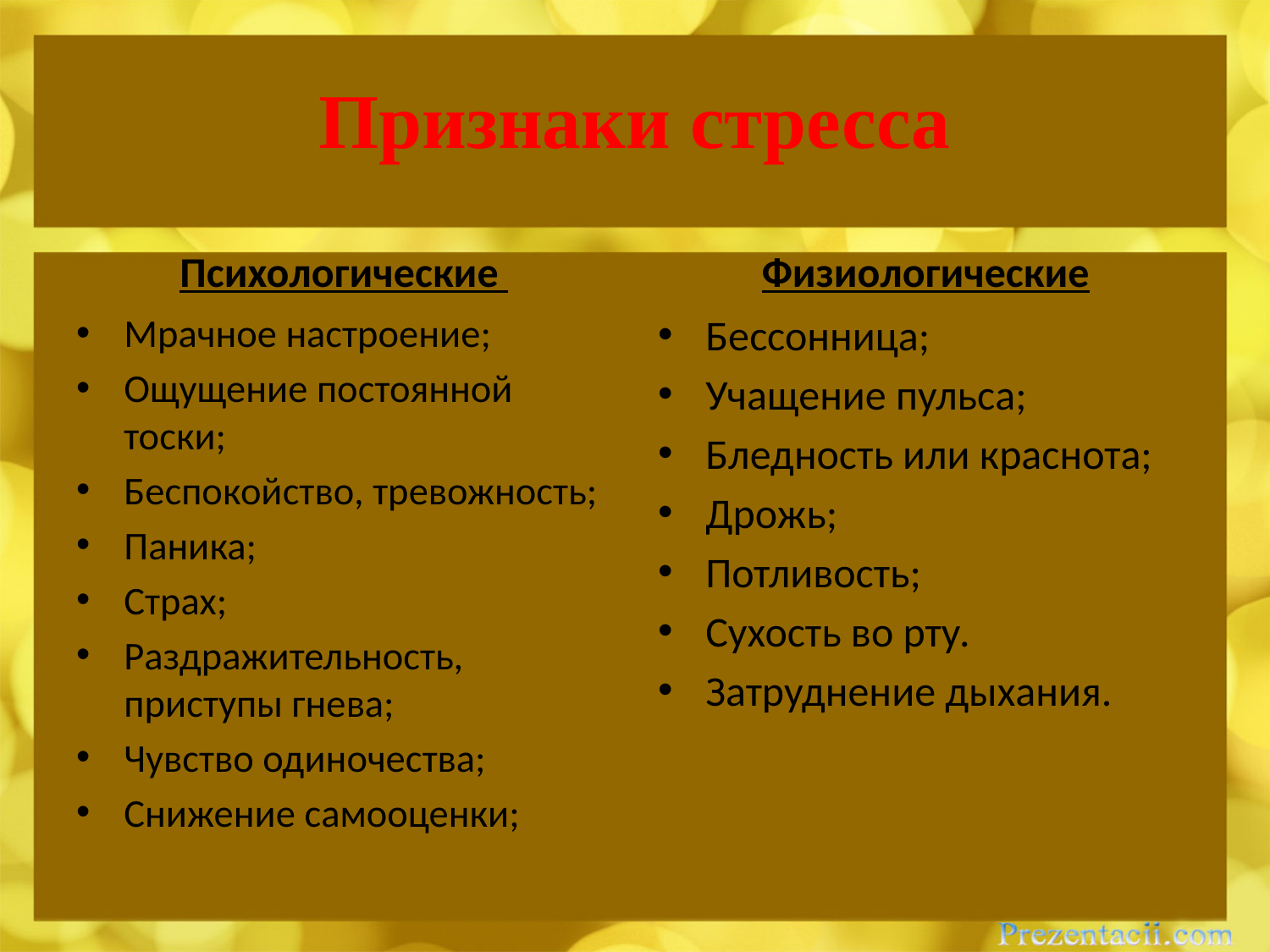

# Признаки стресса
Психологические
Физиологические
Мрачное настроение;
Ощущение постоянной тоски;
Беспокойство, тревожность;
Паника;
Страх;
Раздражительность, приступы гнева;
Чувство одиночества;
Снижение самооценки;

Бессонница;
Учащение пульса;
Бледность или краснота;
Дрожь;
Потливость;
Сухость во рту.
Затруднение дыхания.